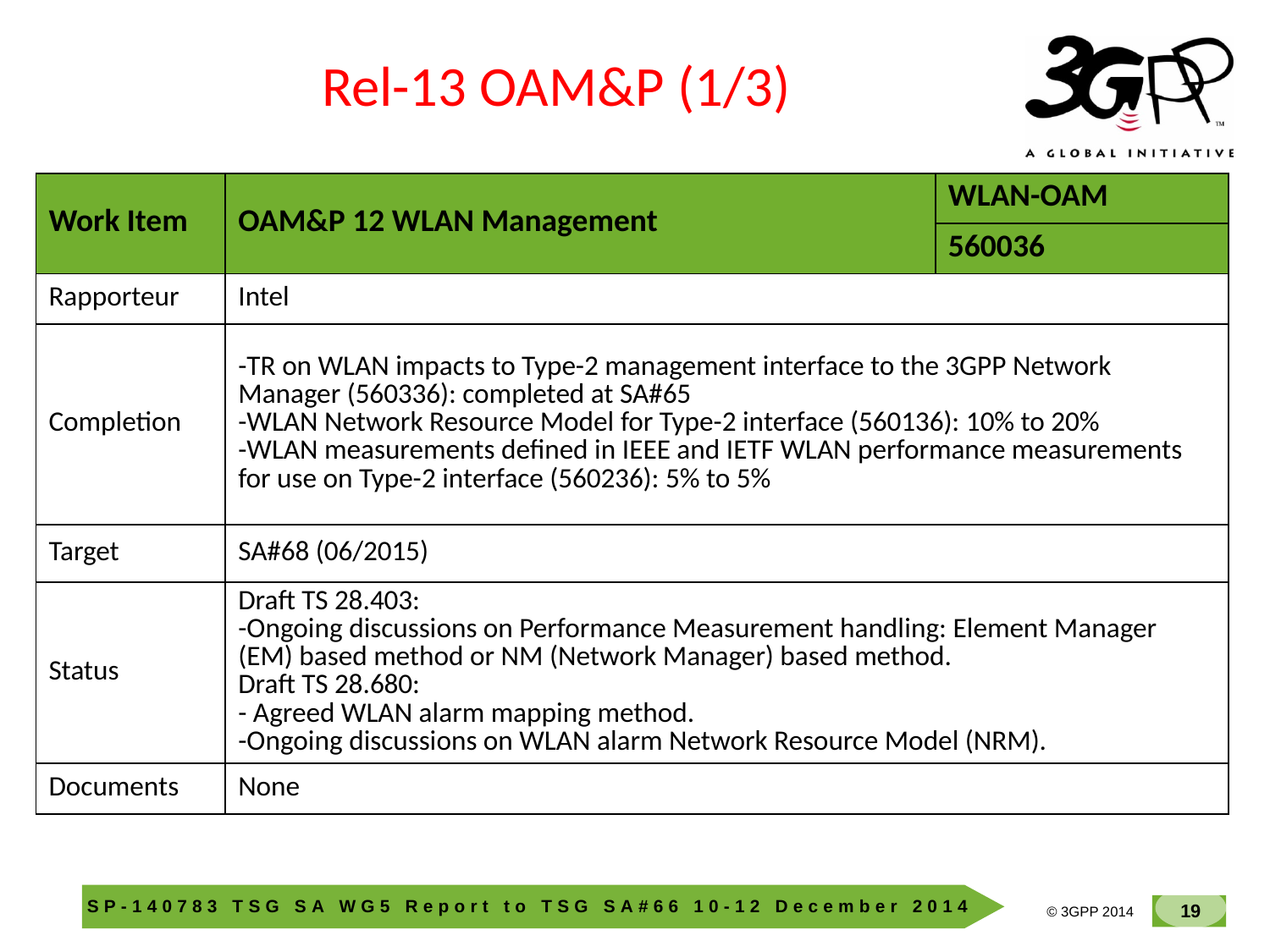

Rel-13 OAM&P (1/3)
| Work Item | OAM&P 12 WLAN Management | WLAN-OAM |
| --- | --- | --- |
|  |  | 560036 |
| Rapporteur | Intel |  |
| Completion | -TR on WLAN impacts to Type-2 management interface to the 3GPP Network Manager (560336): completed at SA#65 -WLAN Network Resource Model for Type-2 interface (560136): 10% to 20% -WLAN measurements defined in IEEE and IETF WLAN performance measurements for use on Type-2 interface (560236): 5% to 5% |  |
| Target | SA#68 (06/2015) |  |
| Status | Draft TS 28.403: -Ongoing discussions on Performance Measurement handling: Element Manager (EM) based method or NM (Network Manager) based method. Draft TS 28.680: - Agreed WLAN alarm mapping method. -Ongoing discussions on WLAN alarm Network Resource Model (NRM). |  |
| Documents | None |  |